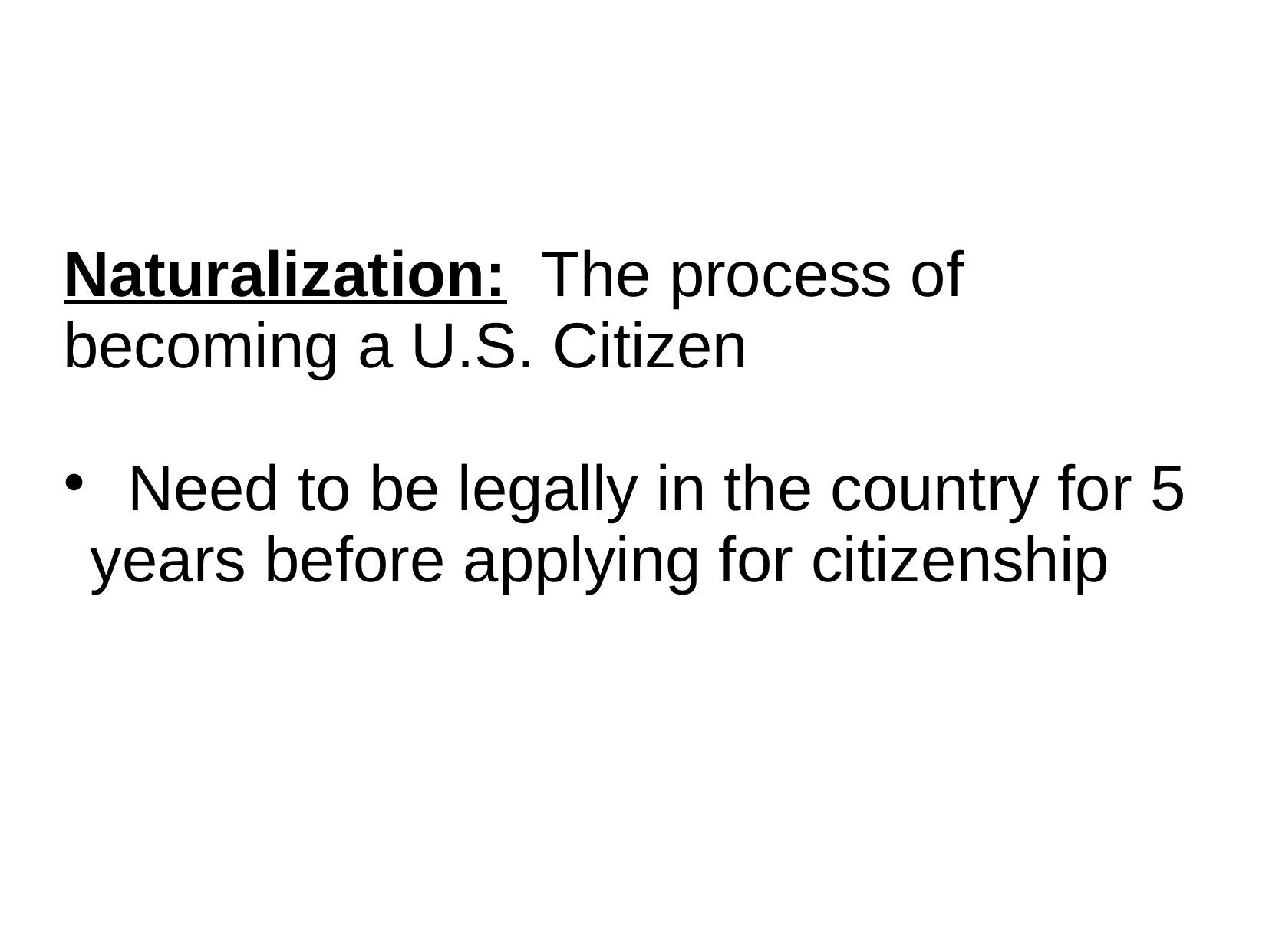

Naturalization:  The process of becoming a U.S. Citizen

  Need to be legally in the country for 5 years before applying for citizenship